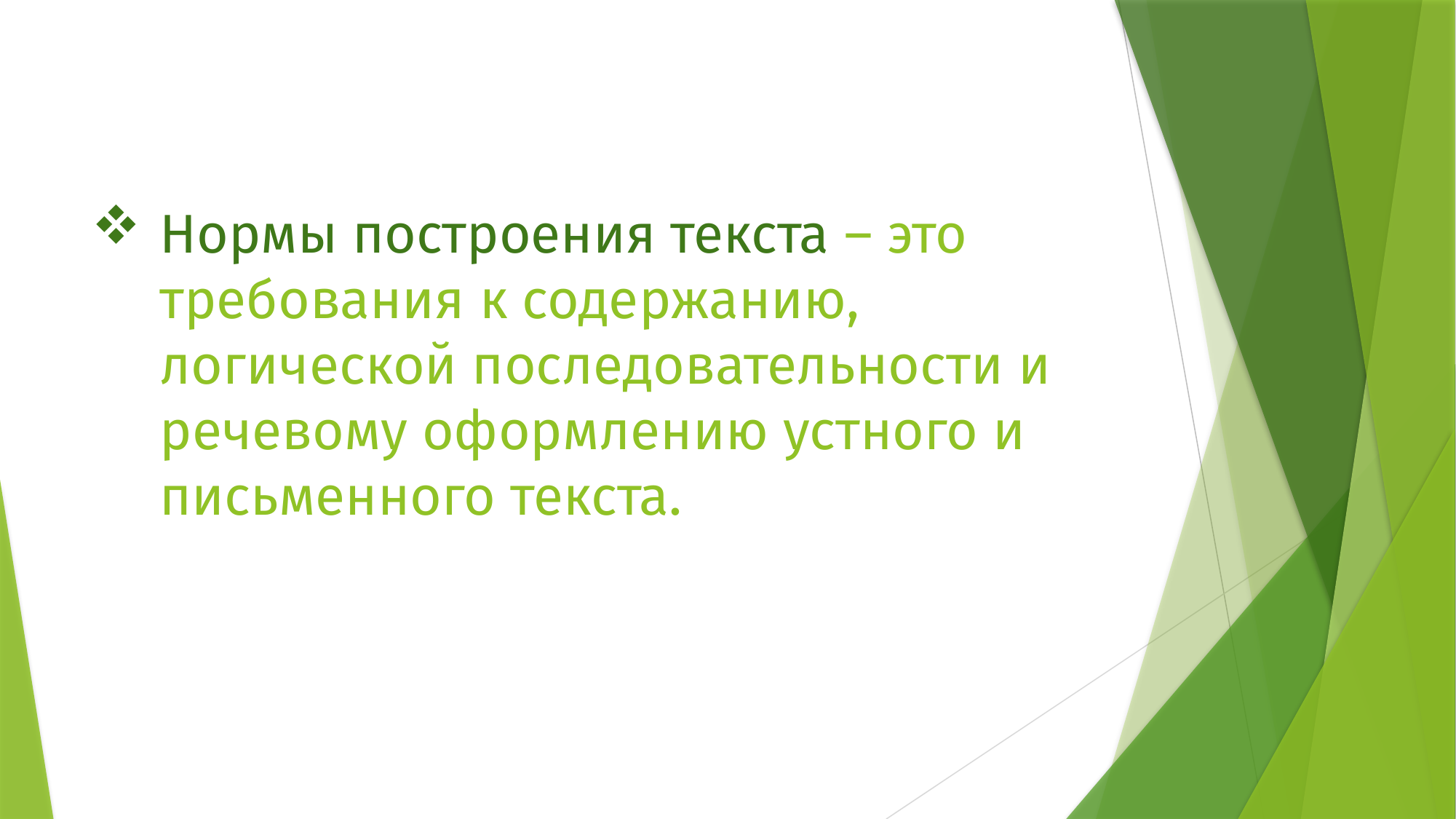

# Нормы построения текста – это требования к содержанию, логической последовательности и речевому оформлению устного и письменного текста.